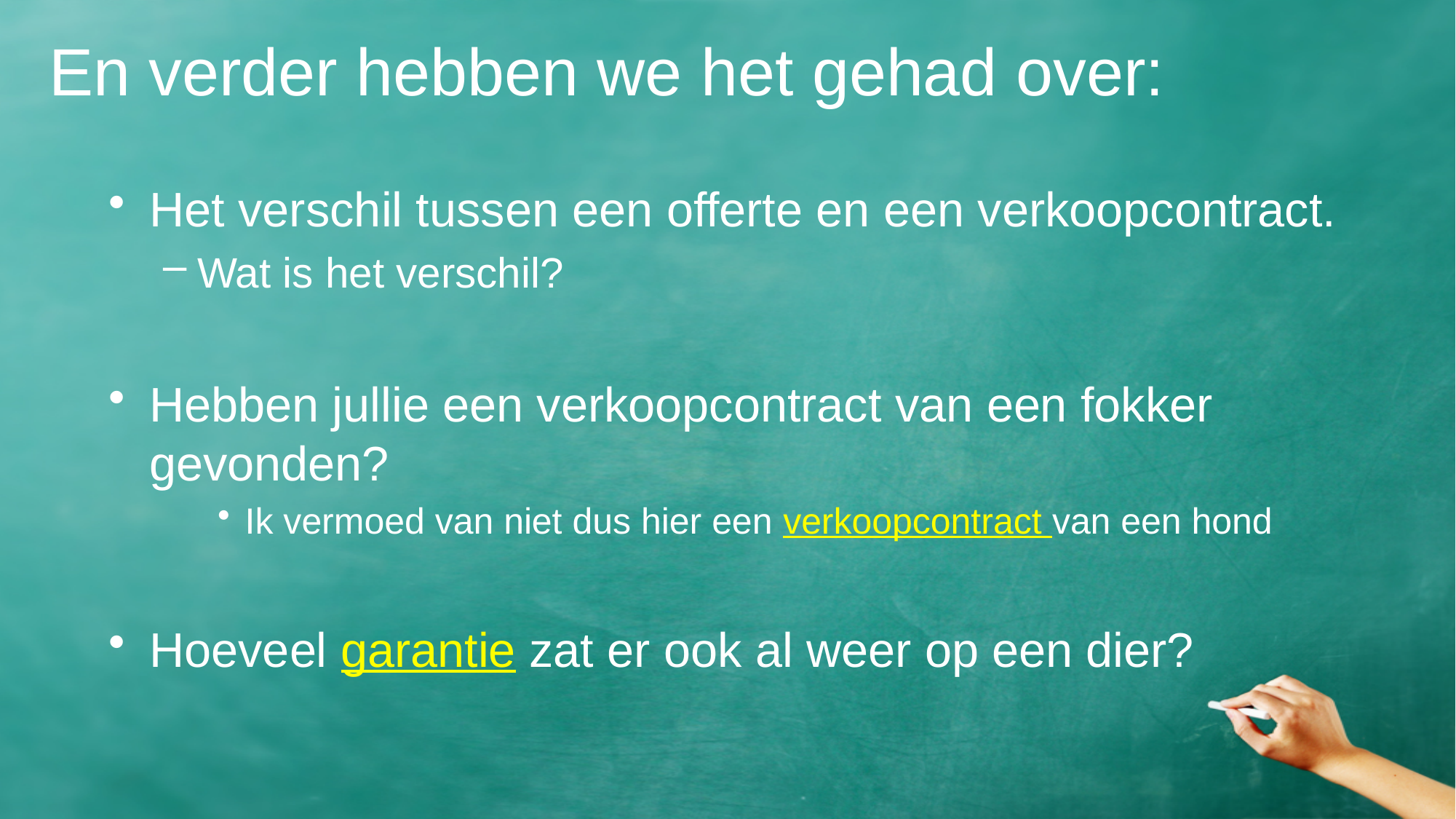

# En verder hebben we het gehad over:
Het verschil tussen een offerte en een verkoopcontract.
Wat is het verschil?

Hebben jullie een verkoopcontract van een fokker gevonden?
Ik vermoed van niet dus hier een verkoopcontract van een hond

Hoeveel garantie zat er ook al weer op een dier?